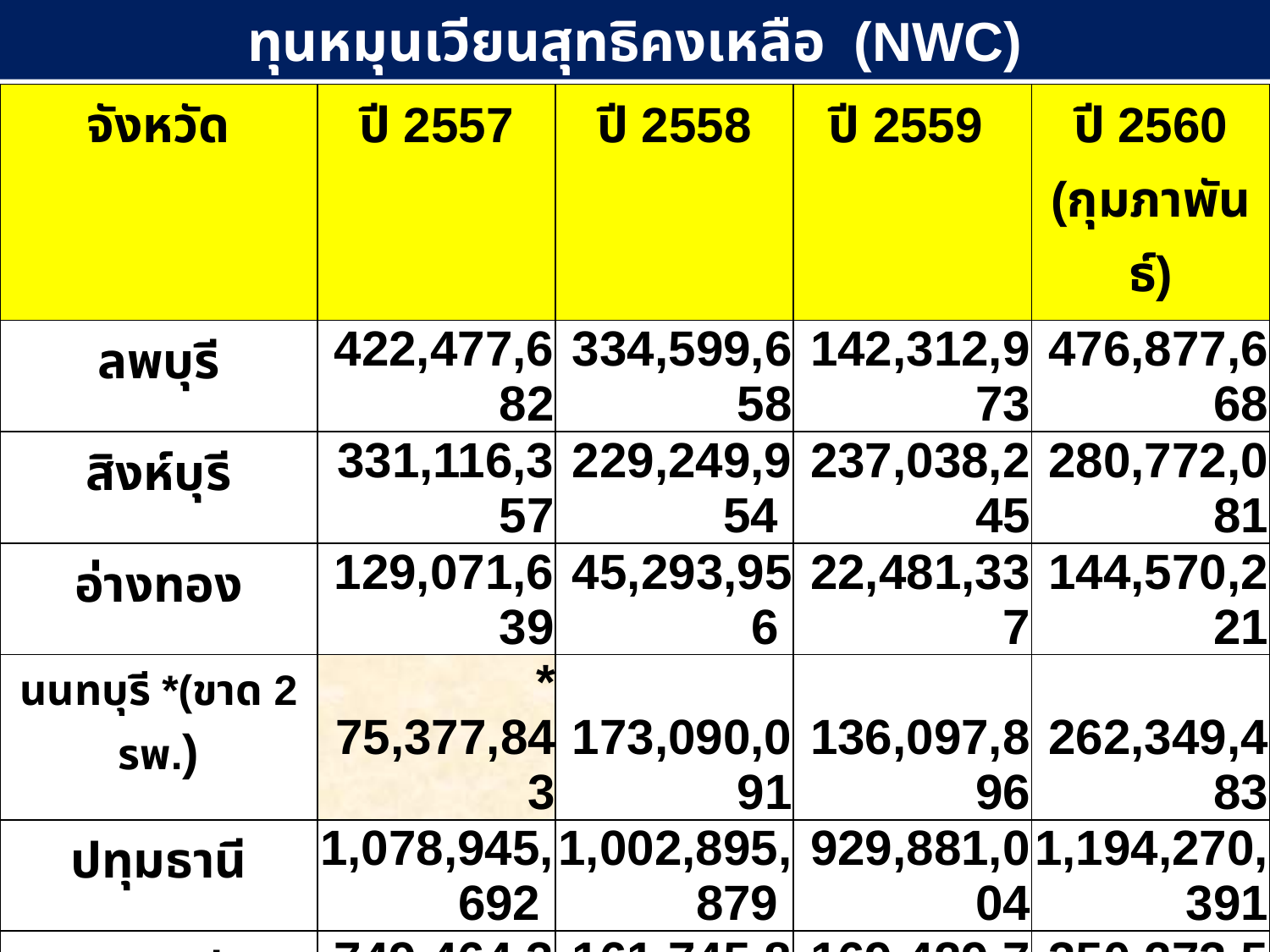

# ทุนหมุนเวียนสุทธิคงเหลือ  (NWC)
| จังหวัด | ปี 2557 | ปี 2558 | ปี 2559 | ปี 2560 (กุมภาพันธ์) |
| --- | --- | --- | --- | --- |
| ลพบุรี | 422,477,682 | 334,599,658 | 142,312,973 | 476,877,668 |
| สิงห์บุรี | 331,116,357 | 229,249,954 | 237,038,245 | 280,772,081 |
| อ่างทอง | 129,071,639 | 45,293,956 | 22,481,337 | 144,570,221 |
| นนทบุรี \*(ขาด 2 รพ.) | \* 75,377,843 | 173,090,091 | 136,097,896 | 262,349,483 |
| ปทุมธานี | 1,078,945,692 | 1,002,895,879 | 929,881,004 | 1,194,270,391 |
| สระบุรี | 749,464,368 | 161,745,894 | 169,429,771 | 350,273,529 |
| พระนครศรีอยุธยา | 1,326,010,858 | 834,306,799 | 653,841,232 | 1,028,138,238 |
| นครนายก | 95,422,799 | 77,688,996 | 75,831,852 | 177,862,053 |
| รวม | 4,583,825,154 | 2,858,871,230 | 2,366,914,310 | 3,915,113,604 |